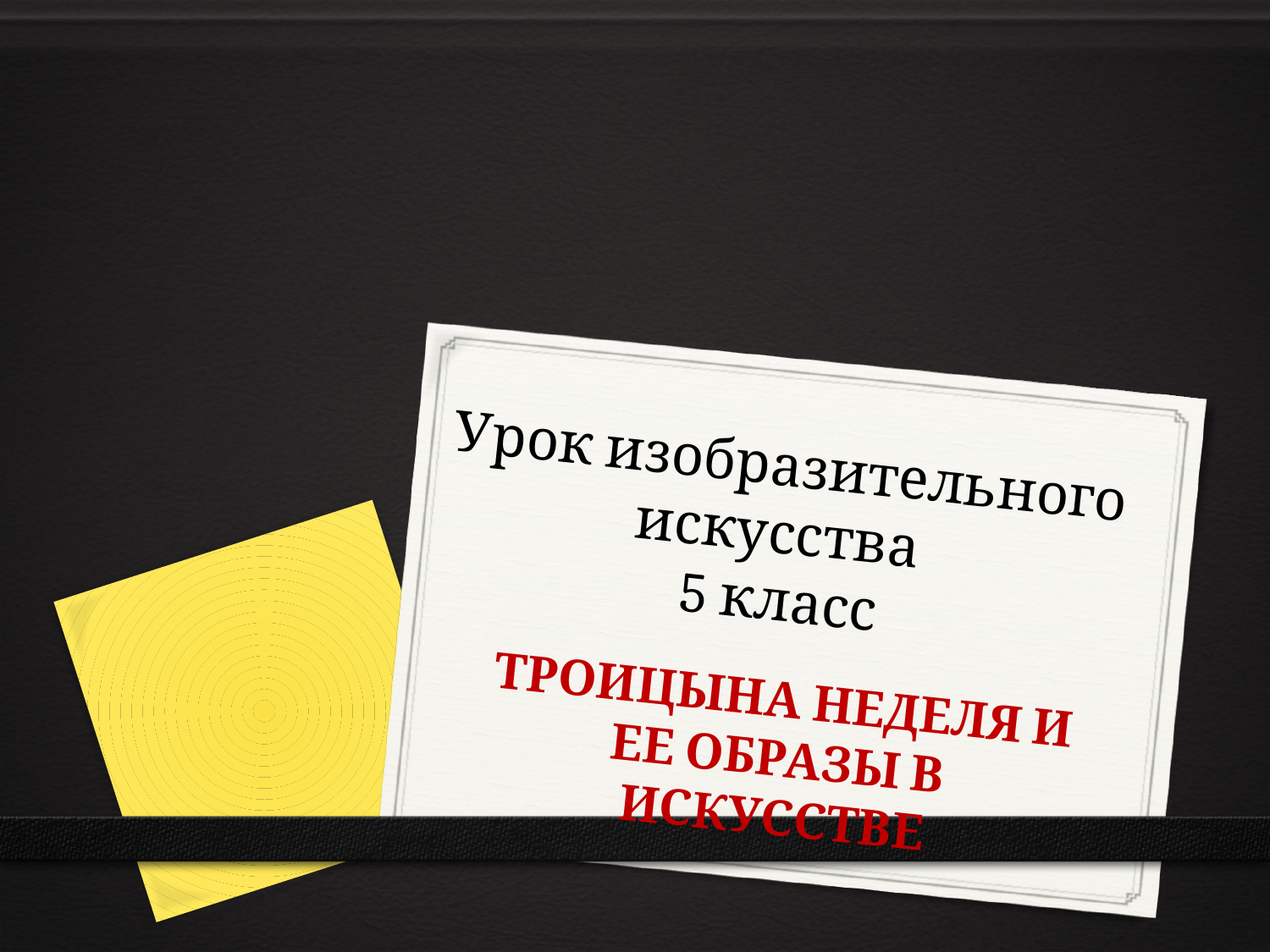

# Урок изобразительного искусства 5 класс
ТРОИЦЫНА НЕДЕЛЯ И ЕЕ ОБРАЗЫ В ИСКУССТВЕ